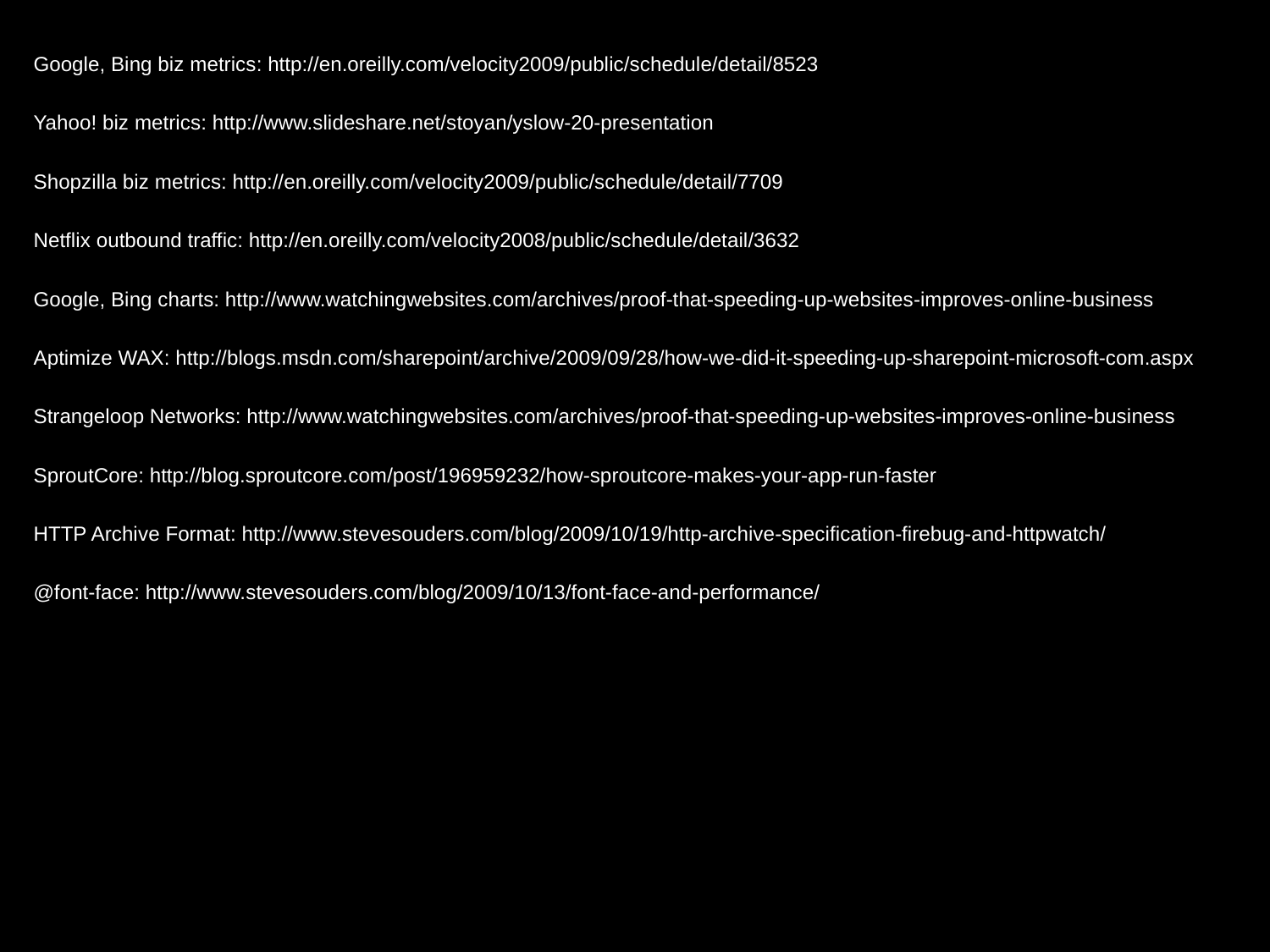

Google, Bing biz metrics: http://en.oreilly.com/velocity2009/public/schedule/detail/8523
Yahoo! biz metrics: http://www.slideshare.net/stoyan/yslow-20-presentation
Shopzilla biz metrics: http://en.oreilly.com/velocity2009/public/schedule/detail/7709
Netflix outbound traffic: http://en.oreilly.com/velocity2008/public/schedule/detail/3632
Google, Bing charts: http://www.watchingwebsites.com/archives/proof-that-speeding-up-websites-improves-online-business
Aptimize WAX: http://blogs.msdn.com/sharepoint/archive/2009/09/28/how-we-did-it-speeding-up-sharepoint-microsoft-com.aspx
Strangeloop Networks: http://www.watchingwebsites.com/archives/proof-that-speeding-up-websites-improves-online-business
SproutCore: http://blog.sproutcore.com/post/196959232/how-sproutcore-makes-your-app-run-faster
HTTP Archive Format: http://www.stevesouders.com/blog/2009/10/19/http-archive-specification-firebug-and-httpwatch/
@font-face: http://www.stevesouders.com/blog/2009/10/13/font-face-and-performance/